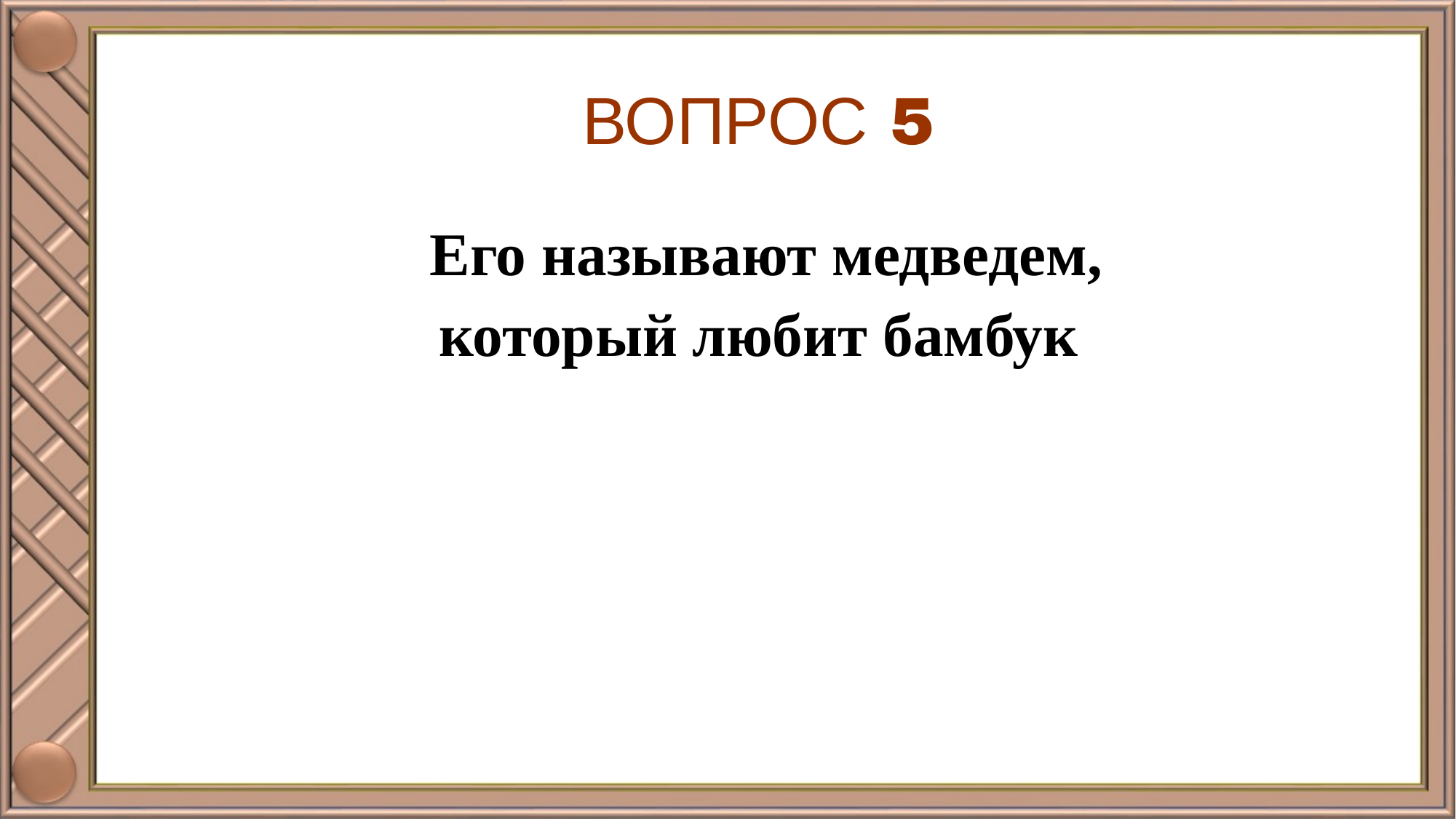

# ВОПРОС 5
  Его называют медведем,
который любит бамбук